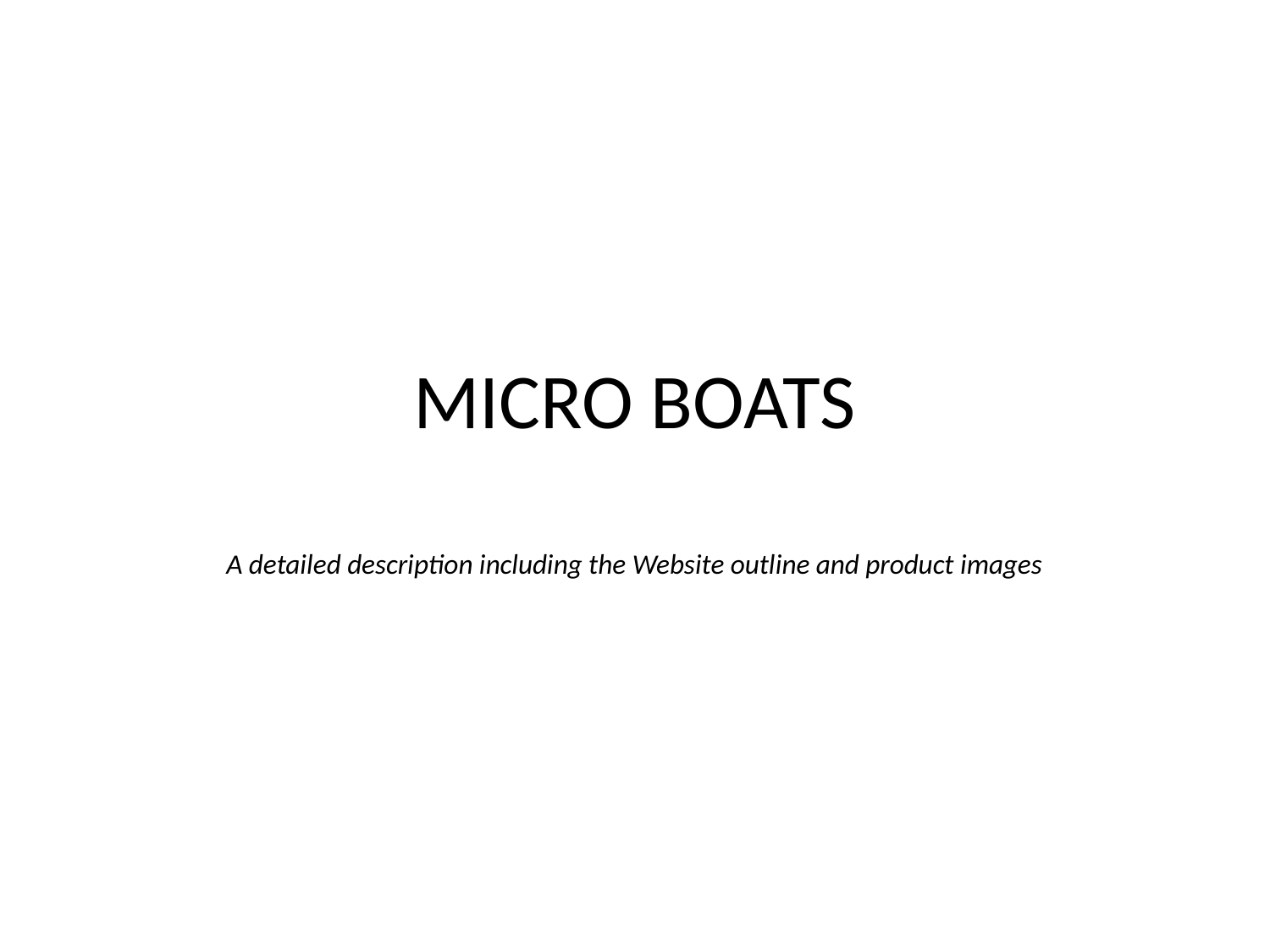

# MICRO BOATS
A detailed description including the Website outline and product images